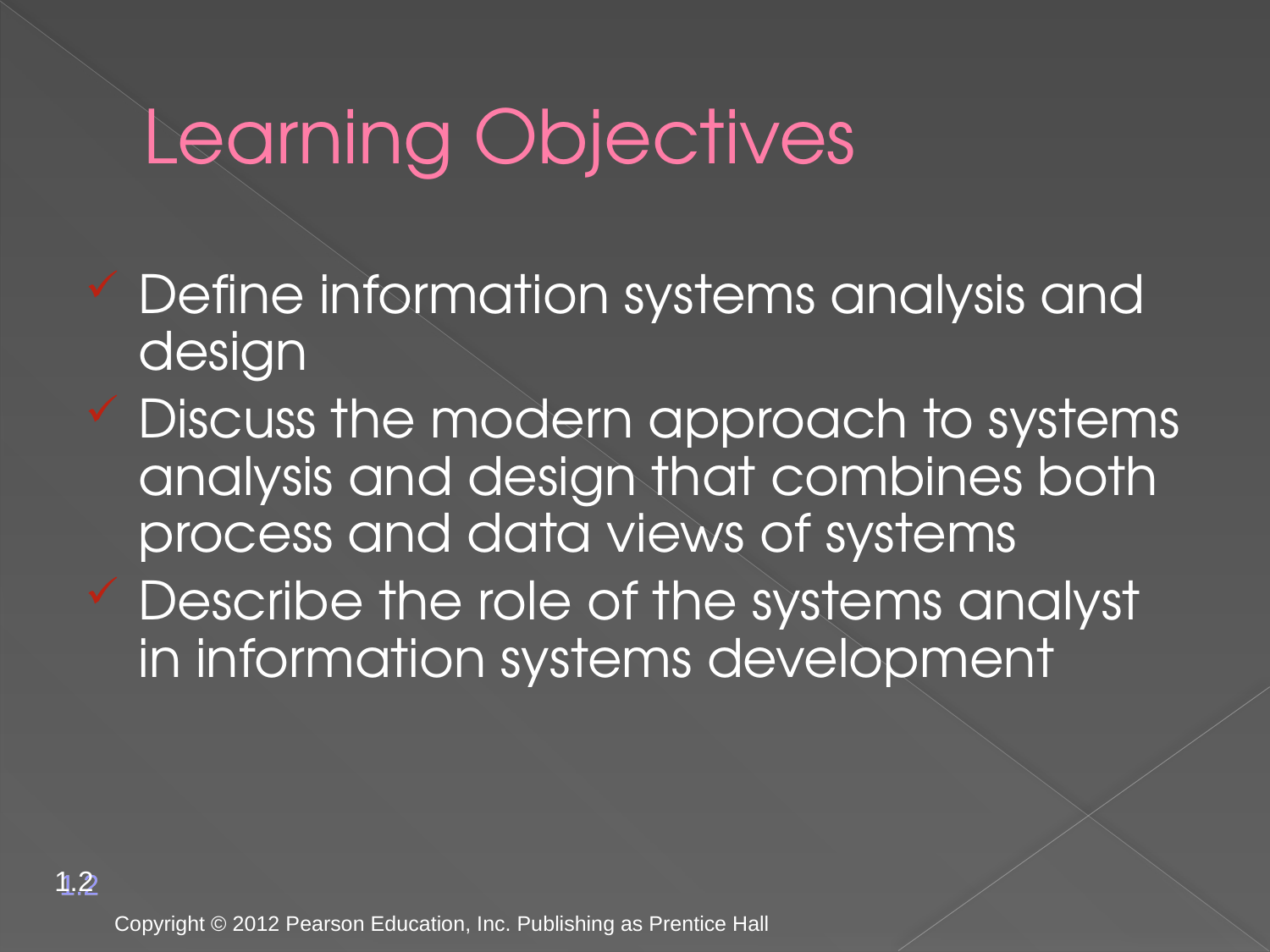

# Learning Objectives
Define information systems analysis and design
Discuss the modern approach to systems analysis and design that combines both process and data views of systems
Describe the role of the systems analyst in information systems development
1.2
Copyright © 2012 Pearson Education, Inc. Publishing as Prentice Hall